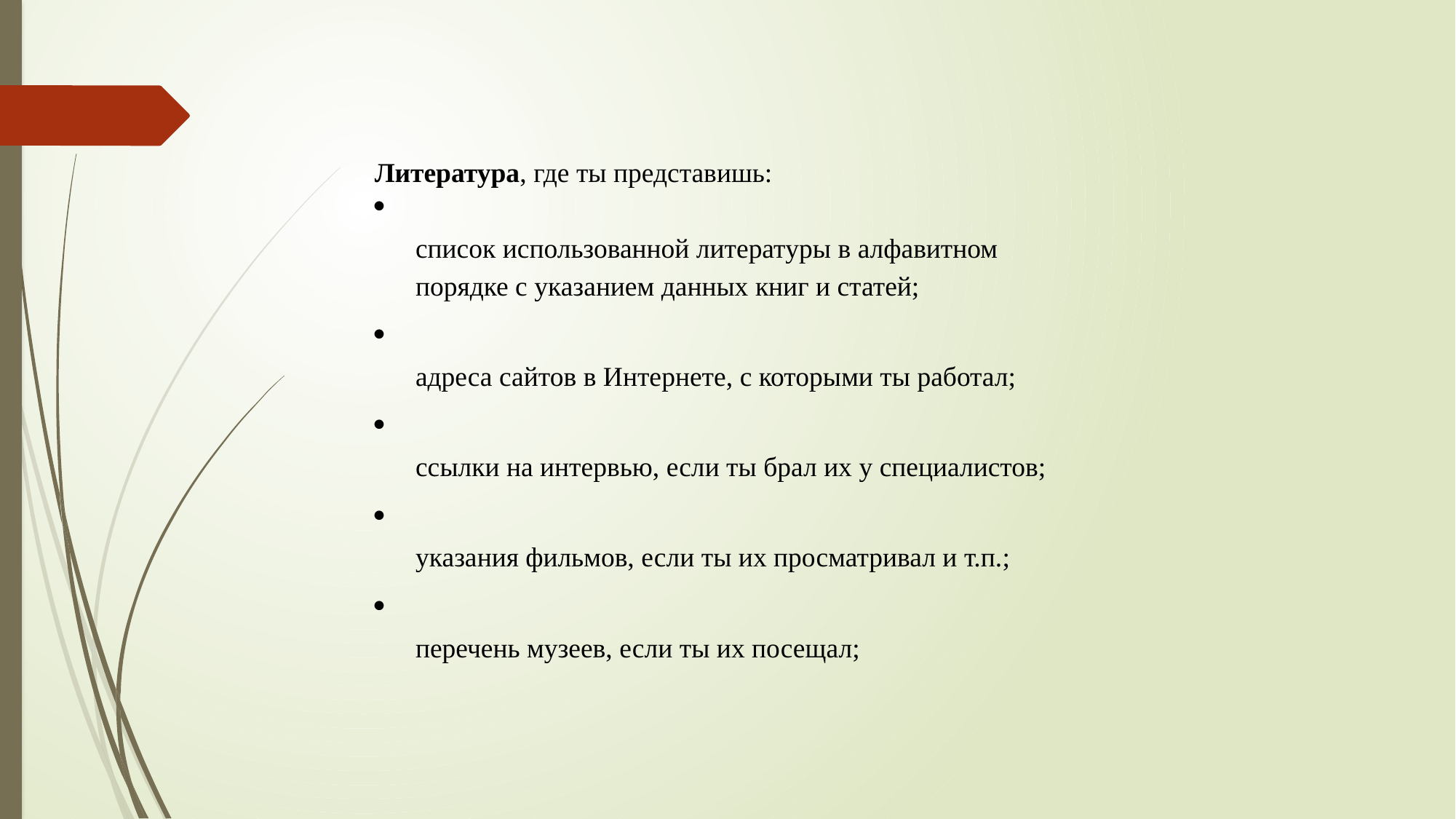

Литература, где ты представишь:
список использованной литературы в алфавитном порядке с указанием данных книг и статей;
адреса сайтов в Интернете, с которыми ты работал;
ссылки на интервью, если ты брал их у специалистов;
указания фильмов, если ты их просматривал и т.п.;
перечень музеев, если ты их посещал;